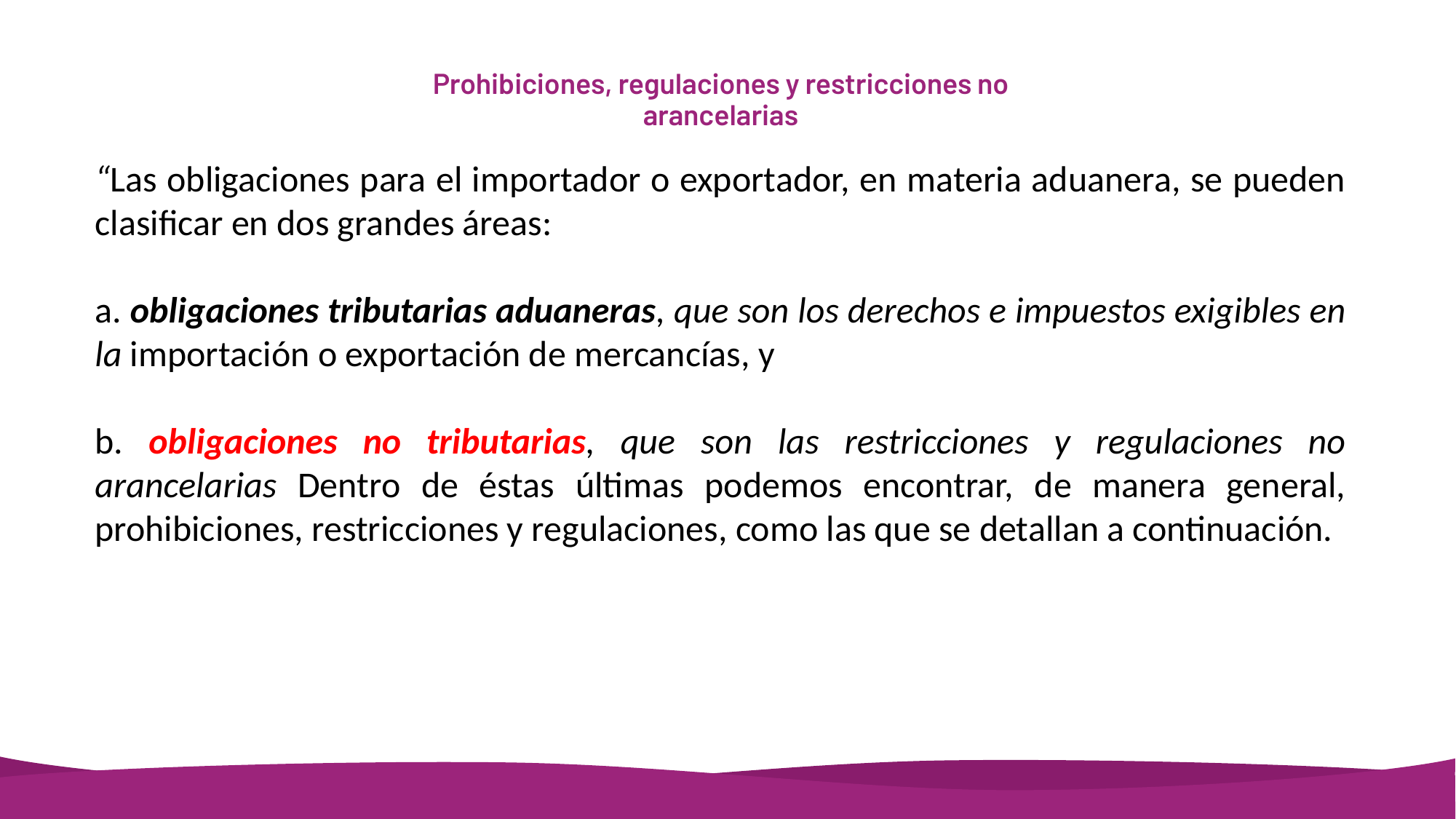

# Prohibiciones, regulaciones y restricciones no arancelarias
“Las obligaciones para el importador o exportador, en materia aduanera, se pueden clasificar en dos grandes áreas:

a. obligaciones tributarias aduaneras, que son los derechos e impuestos exigibles en la importación o exportación de mercancías, y

b. obligaciones no tributarias, que son las restricciones y regulaciones no arancelarias Dentro de éstas últimas podemos encontrar, de manera general, prohibiciones, restricciones y regulaciones, como las que se detallan a continuación.